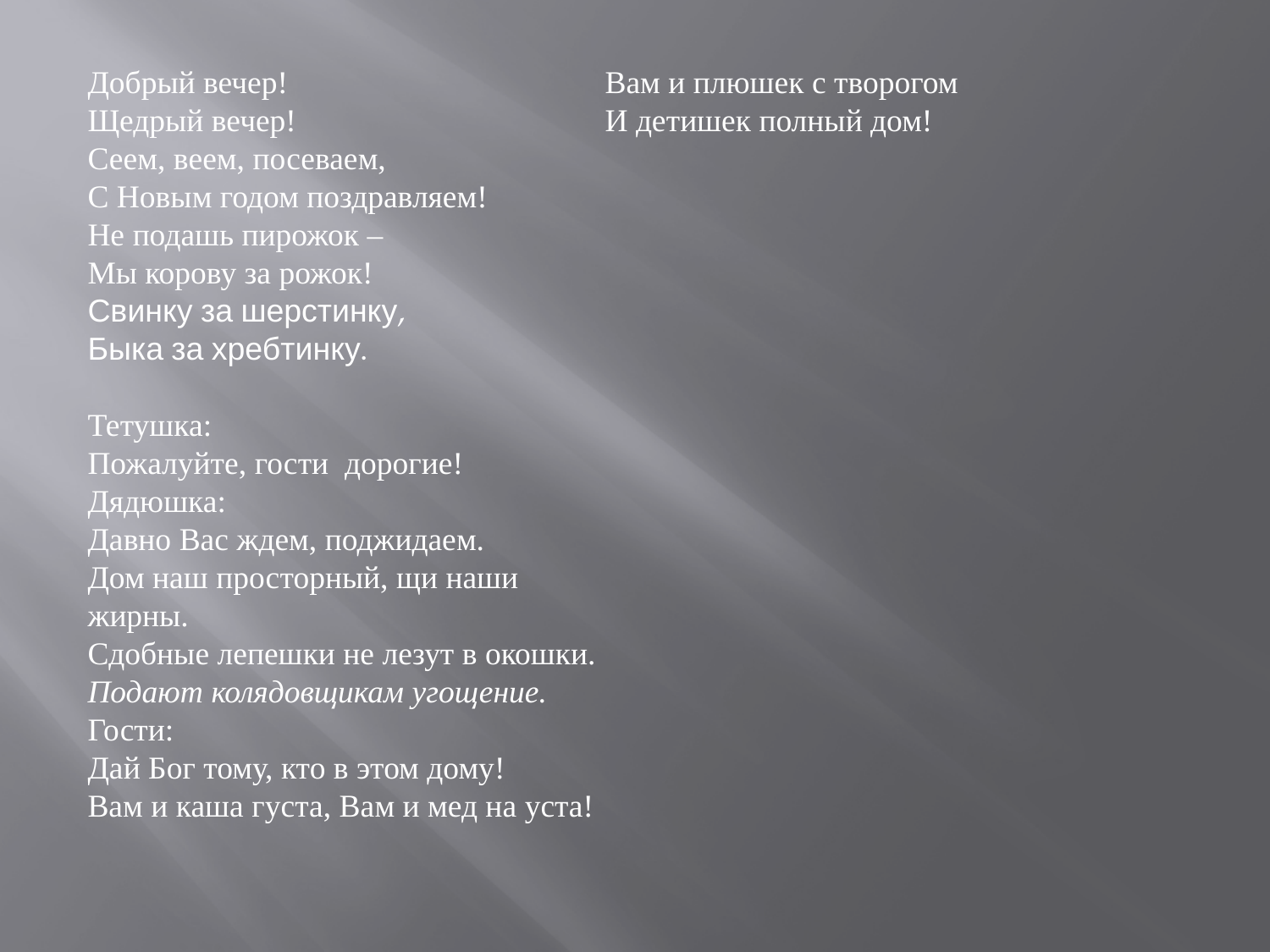

Добрый вечер!
Щедрый вечер!
Сеем, веем, посеваем,
С Новым годом поздравляем!
Не подашь пирожок –
Мы корову за рожок!
Свинку за шерстинку,
Быка за хребтинку.

Тетушка:
Пожалуйте, гости  дорогие!
Дядюшка:
Давно Вас ждем, поджидаем.
Дом наш просторный, щи наши жирны.
Сдобные лепешки не лезут в окошки.
Подают колядовщикам угощение.
Гости:
Дай Бог тому, кто в этом дому!
Вам и каша густа, Вам и мед на уста!
Вам и плюшек с творогом
И детишек полный дом!